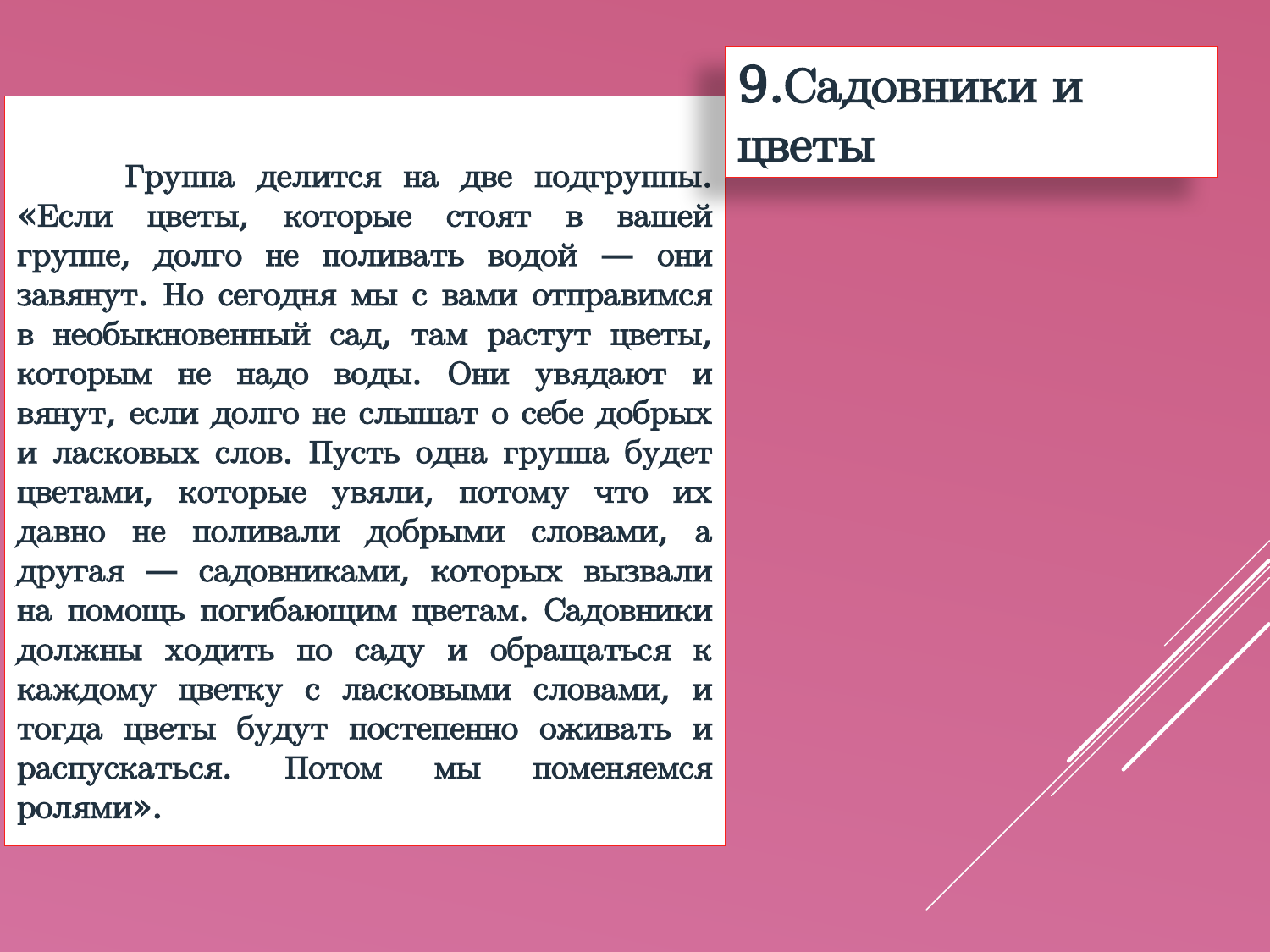

9.Садовники и цветы

	Группа делится на две подгруппы. «Если цветы, которые стоят в вашей группе, долго не поливать водой — они завянут. Но сегодня мы с вами от­правимся в необыкновенный сад, там растут цветы, которым не надо воды. Они увядают и вянут, если долго не слышат о себе добрых и ласковых слов. Пусть одна группа будет цветами, которые увяли, потому что их давно не поливали добрыми словами, а другая — садовниками, которых вызвали на помощь погибающим цветам. Садовники должны ходить по саду и обра­щаться к каждому цветку с ласковыми словами, и тогда цветы будут посте­пенно оживать и распускаться. Потом мы поменяемся ролями».